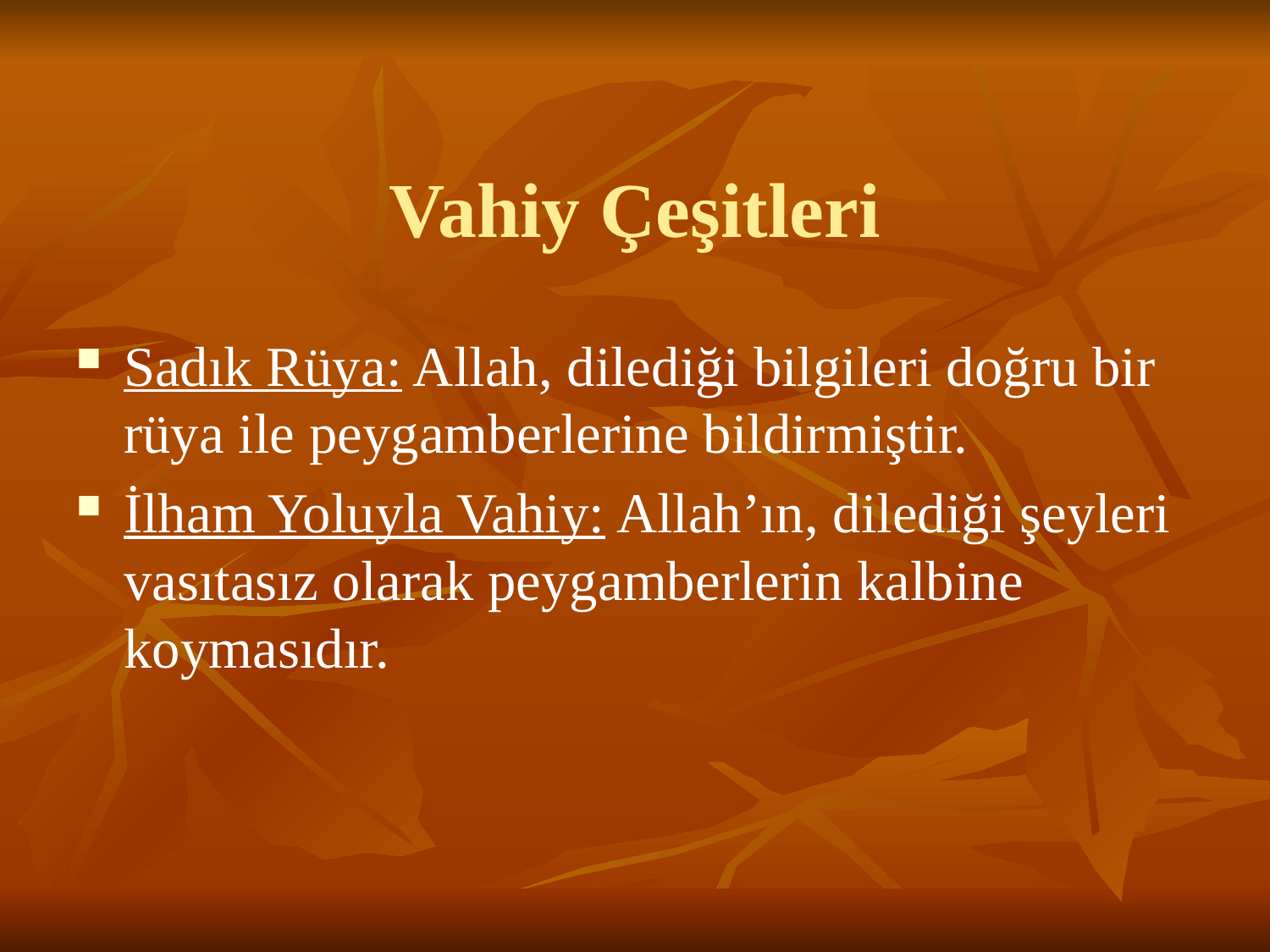

# Vahiy Çeşitleri
Sadık Rüya: Allah, dilediği bilgileri doğru bir rüya ile peygamberlerine bildirmiştir.
İlham Yoluyla Vahiy: Allah’ın, dilediği şeyleri vasıtasız olarak peygamberlerin kalbine koymasıdır.